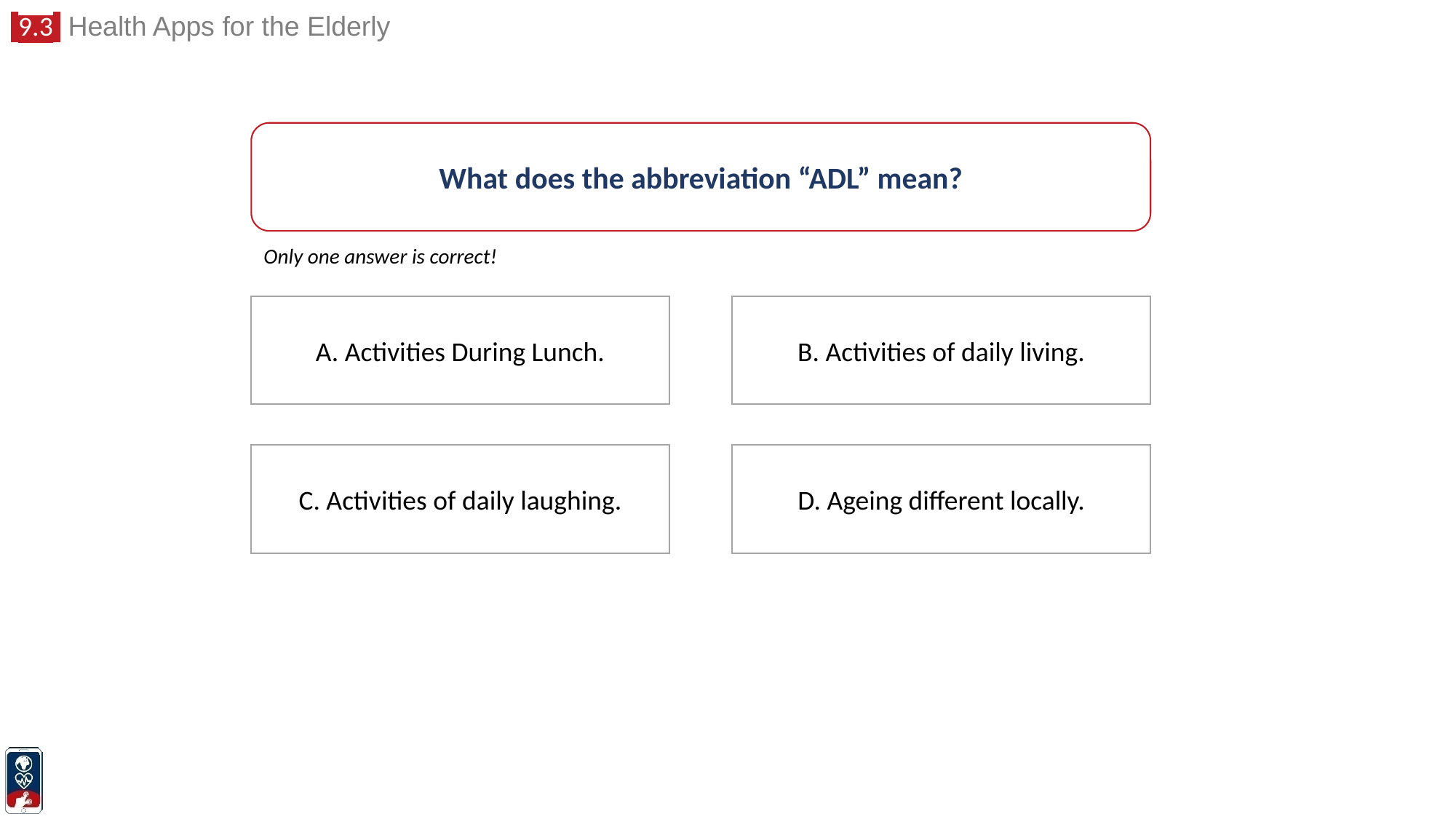

What does the abbreviation “ADL” mean?
Only one answer is correct!
A. Activities During Lunch.
B. Activities of daily living.
D. Ageing different locally.
C. Activities of daily laughing.